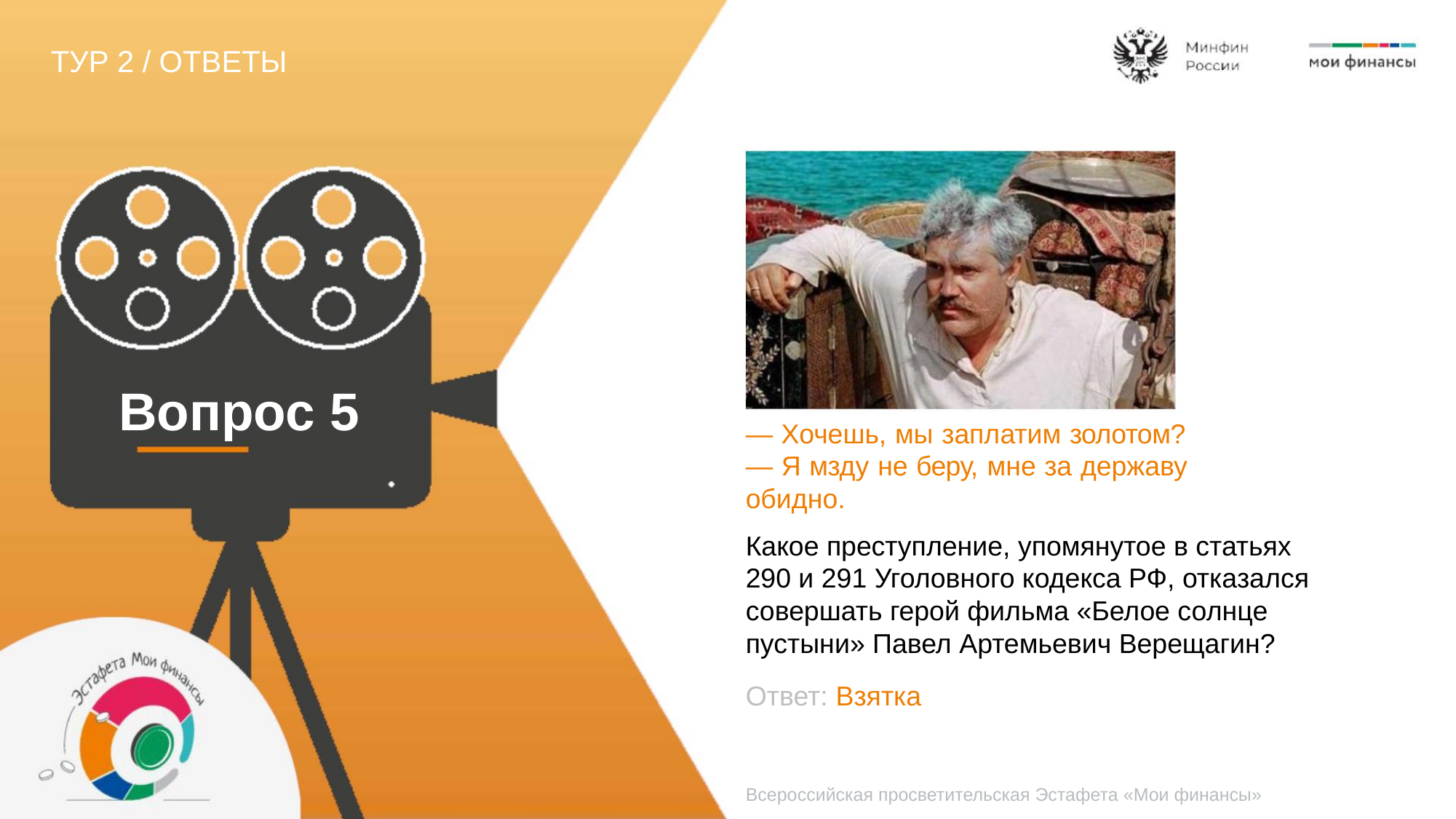

ТУР 2 / ОТВЕТЫ
Вопрос 5
— Хочешь, мы заплатим золотом?
— Я мзду не беру, мне за державу
обидно.
Какое преступление, упомянутое в статьях
290 и 291 Уголовного кодекса РФ, отказался
совершать герой фильма «Белое солнце
пустыни» Павел Артемьевич Верещагин?
Ответ: Взятка
Всероссийская просветительская Эстафета «Мои финансы»